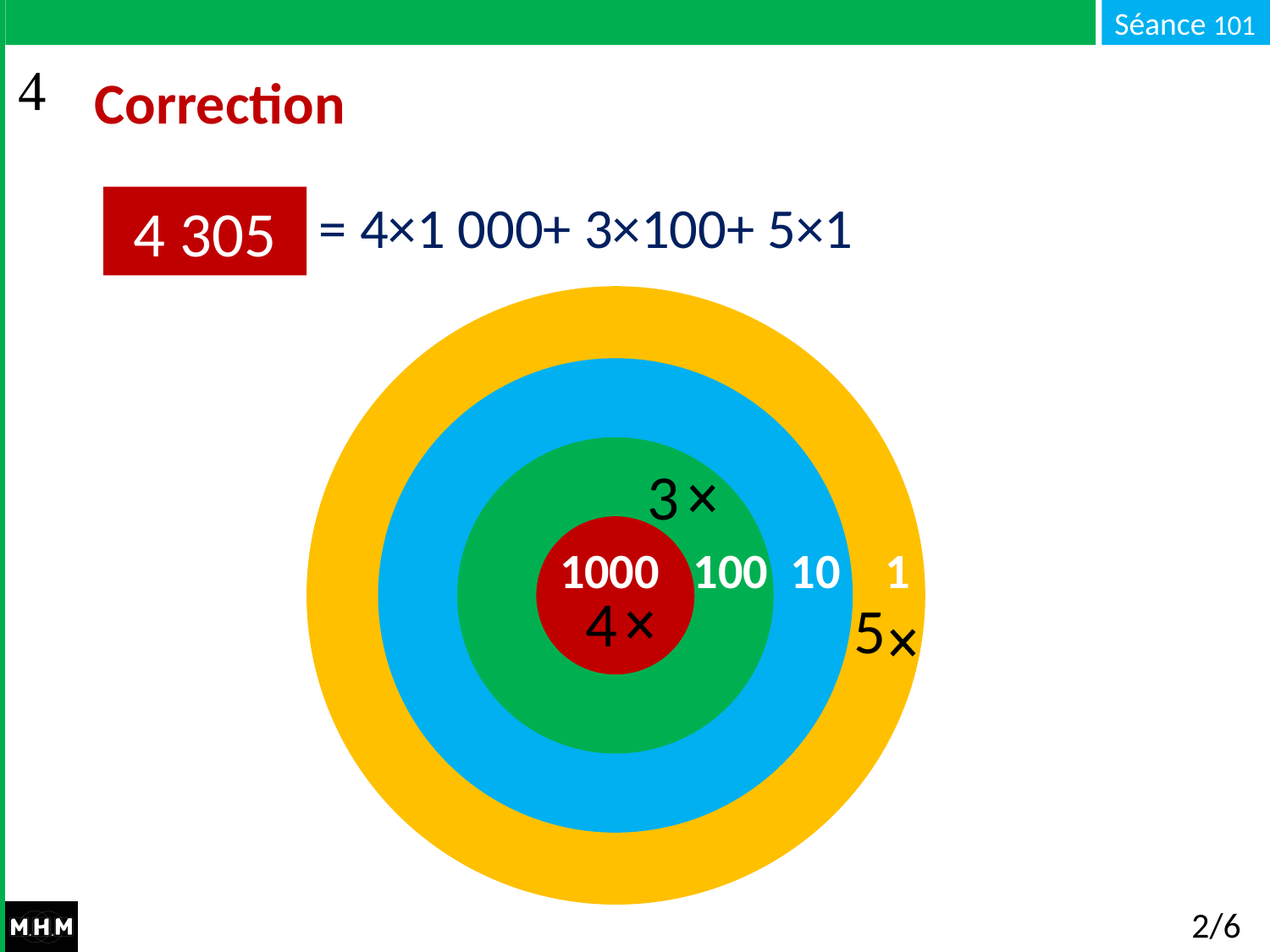

# Correction
= 4×1 000+ 3×100+ 5×1
4 305

 1000   100  10    1
3

4

5

2/6